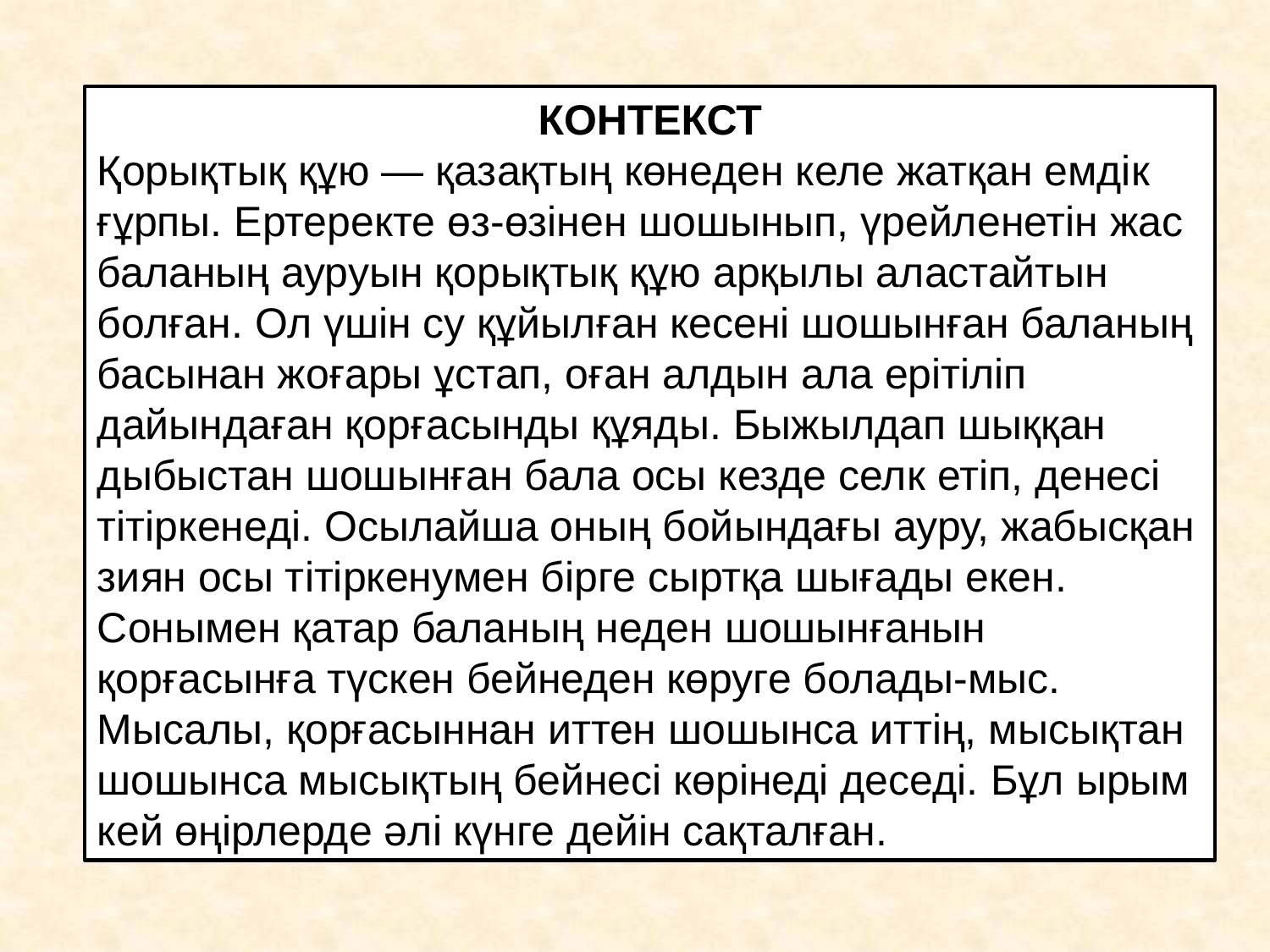

КОНТЕКСТ
Қорықтық құю — қазақтың көнеден келе жатқан емдік ғұрпы. Ертеректе өз-өзінен шошынып, үрейленетін жас баланың ауруын қорықтық құю арқылы аластайтын болған. Ол үшін су құйылған кесені шошынған баланың басынан жоғары ұстап, оған алдын ала ерітіліп дайындаған қорғасынды құяды. Быжылдап шыққан дыбыстан шошынған бала осы кезде селк етіп, денесі тітіркенеді. Осылайша оның бойындағы ауру, жабысқан зиян осы тітіркенумен бірге сыртқа шығады екен. Сонымен қатар баланың неден шошынғанын қорғасынға түскен бейнеден көруге болады-мыс. Мысалы, қорғасыннан иттен шошынса иттің, мысықтан шошынса мысықтың бейнесі көрінеді деседі. Бұл ырым кей өңірлерде әлі күнге дейін сақталған.